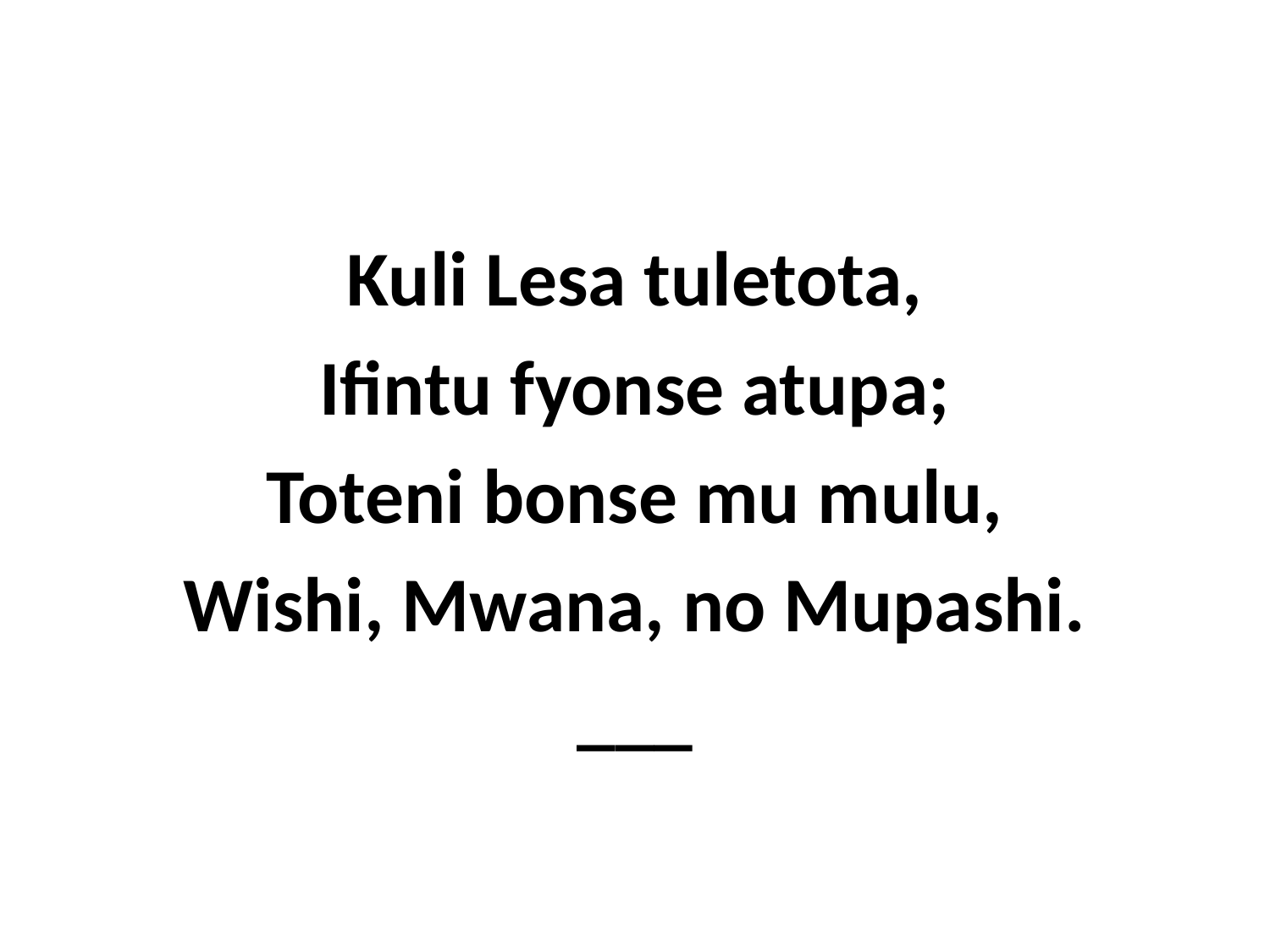

Kuli Lesa tuletota,
Ifintu fyonse atupa;
Toteni bonse mu mulu,
Wishi, Mwana, no Mupashi.
___